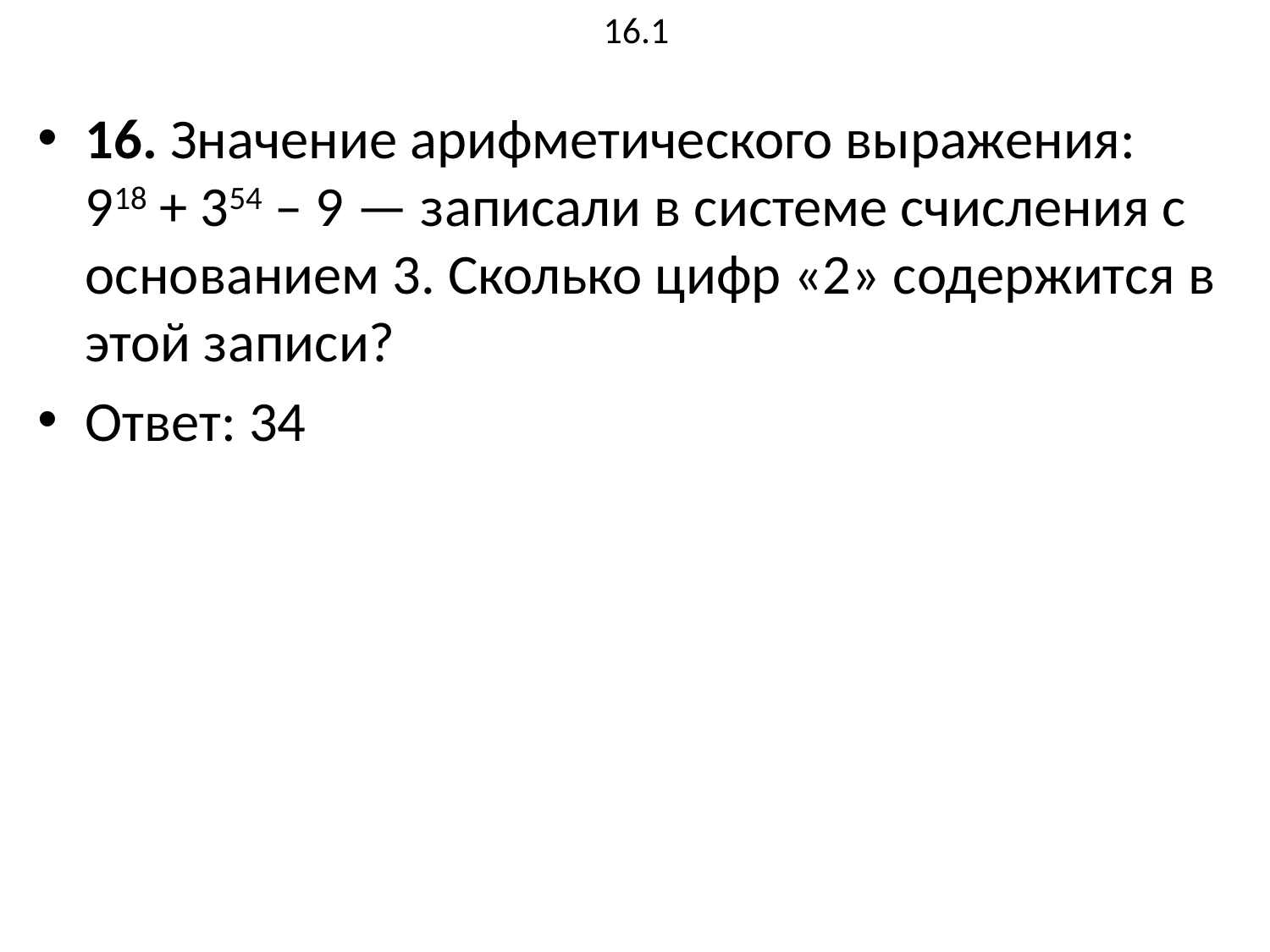

# 16.1
16. Значение арифметического выражения: 918 + 354 – 9 — записали в системе счисления с основанием 3. Сколько цифр «2» содержится в этой записи?
Ответ: 34